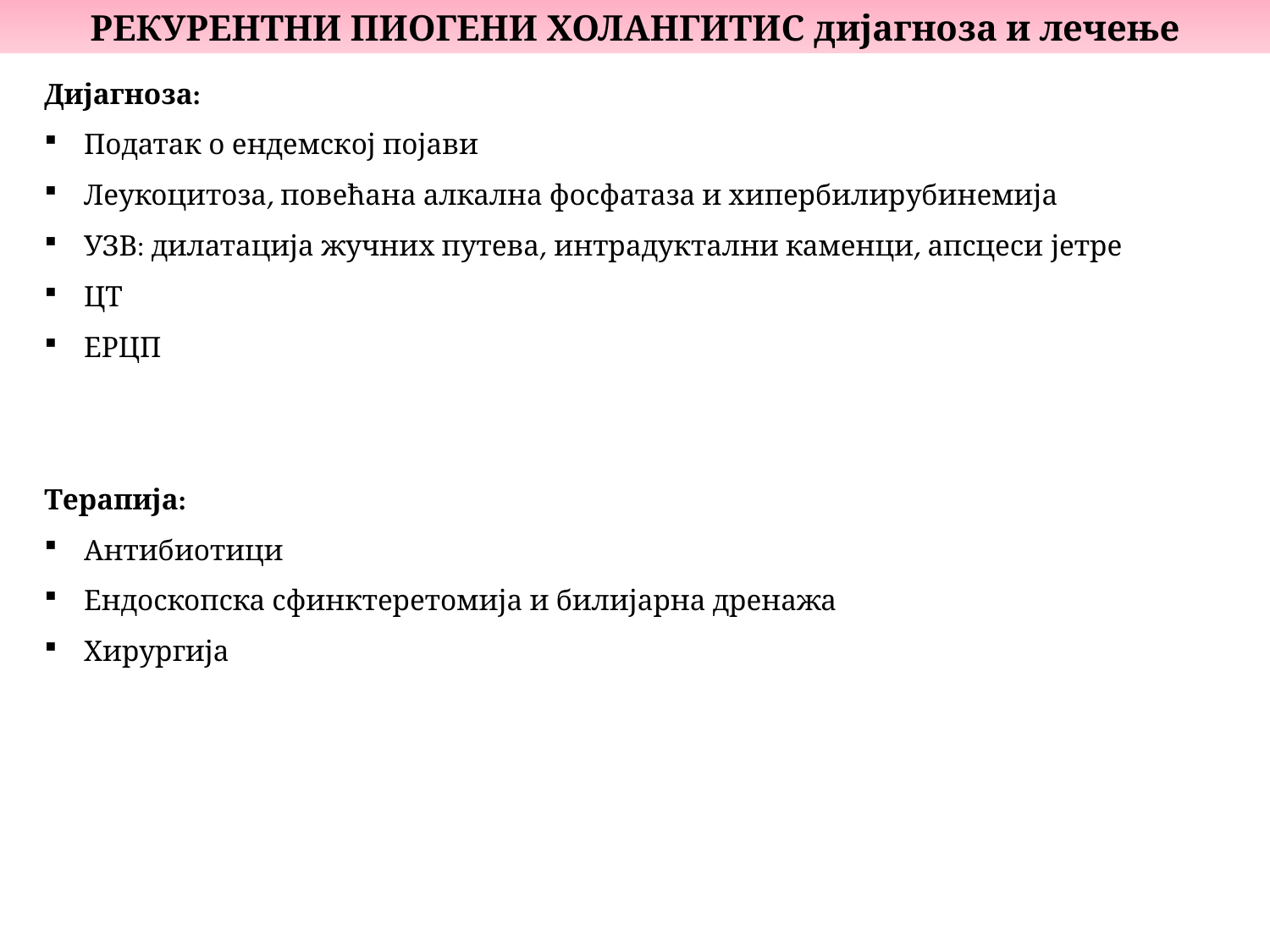

РЕКУРЕНТНИ ПИОГЕНИ ХОЛАНГИТИС дијагноза и лечење
Дијагноза:
Податак о ендемској појави
Леукоцитоза, повећана алкална фосфатаза и хипербилирубинемија
УЗВ: дилатација жучних путева, интрадуктални каменци, апсцеси јетре
ЦТ
ЕРЦП

Терапија:
Антибиотици
Ендоскопска сфинктеретомија и билијарна дренажа
Хирургија